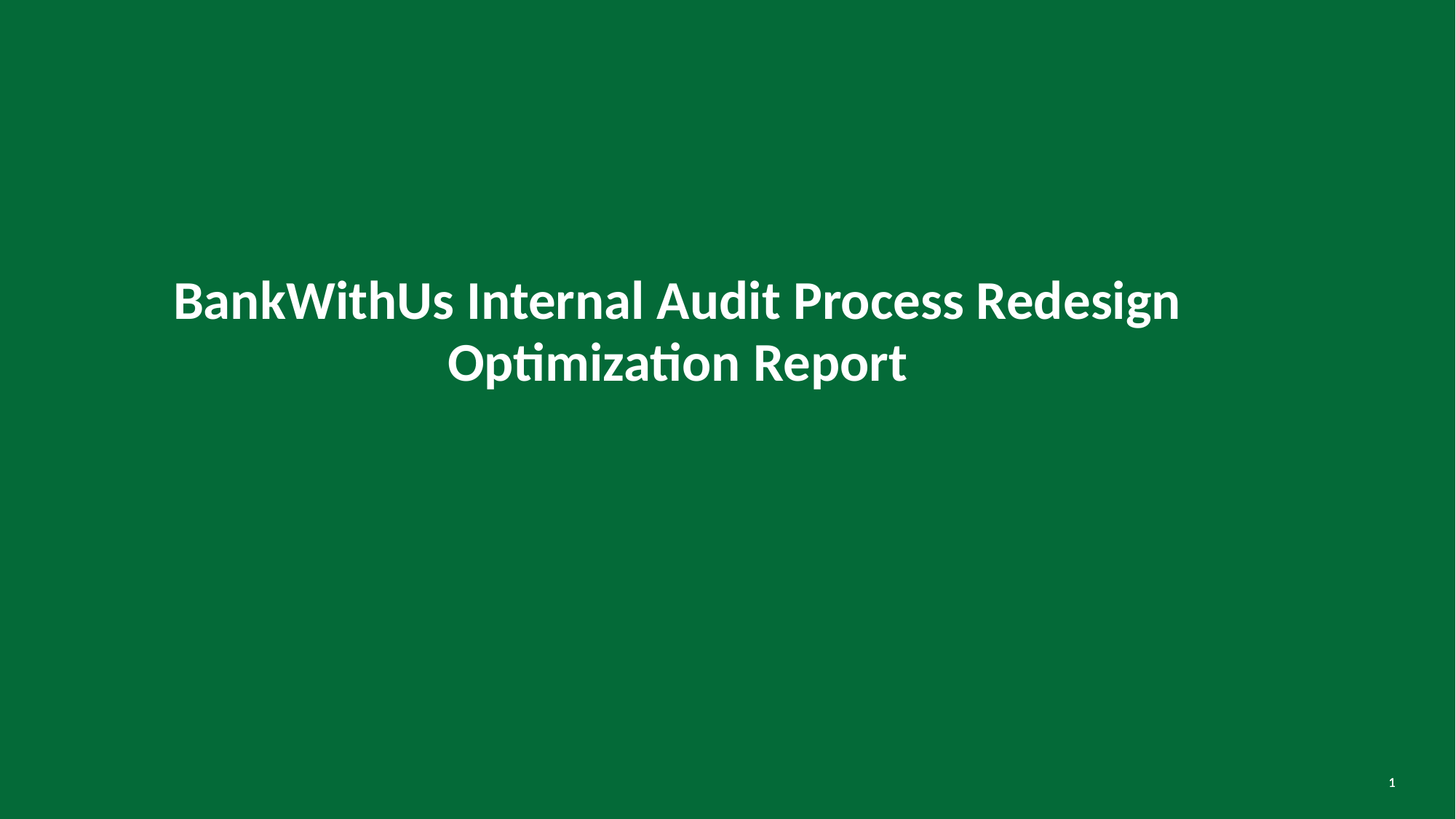

# BankWithUs Internal Audit Process Redesign Optimization Report